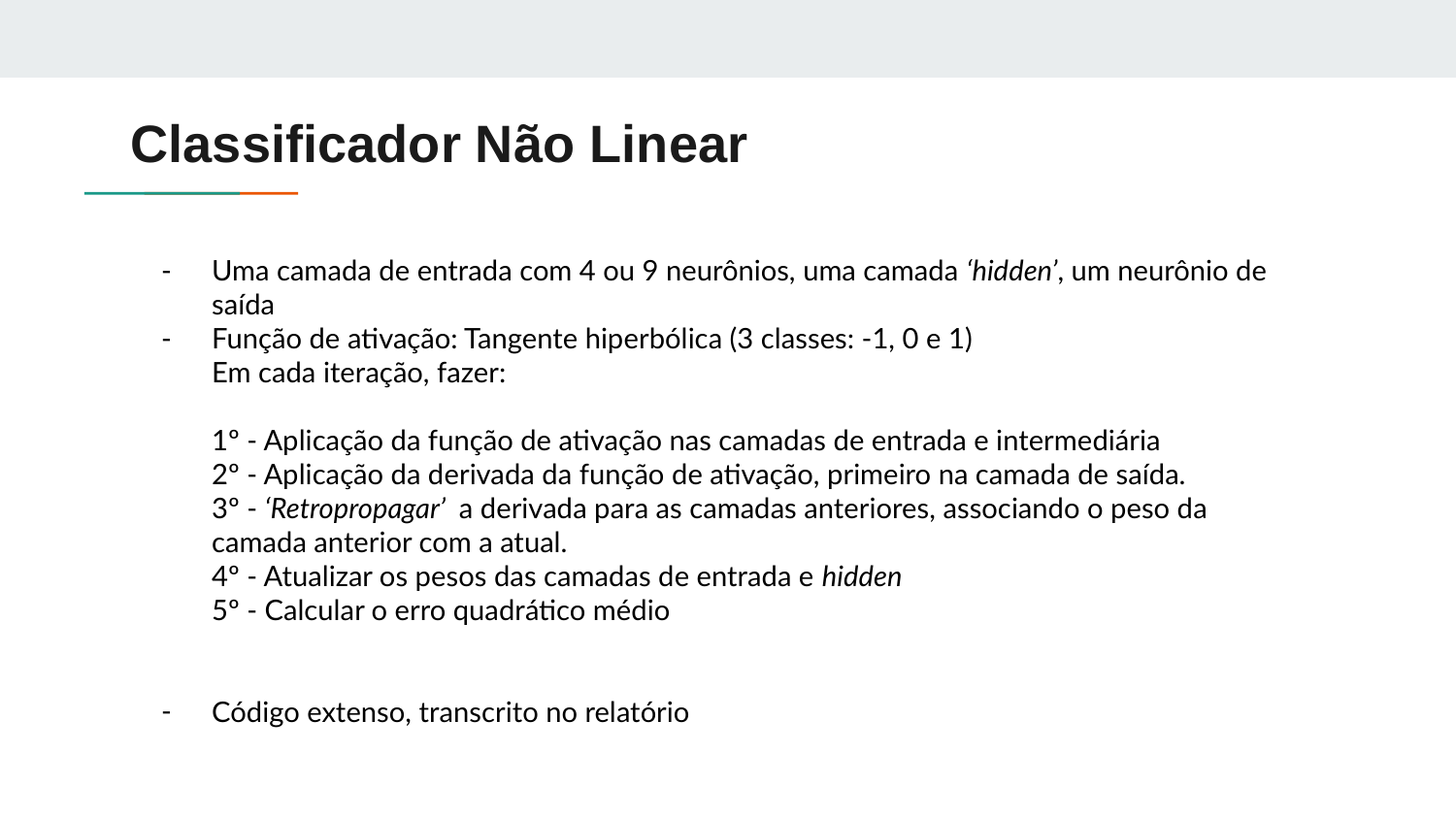

# Classificador Não Linear
Uma camada de entrada com 4 ou 9 neurônios, uma camada ‘hidden’, um neurônio de saída
Função de ativação: Tangente hiperbólica (3 classes: -1, 0 e 1)
Em cada iteração, fazer:

1º - Aplicação da função de ativação nas camadas de entrada e intermediária
2º - Aplicação da derivada da função de ativação, primeiro na camada de saída.
3º - ‘Retropropagar’  a derivada para as camadas anteriores, associando o peso da camada anterior com a atual.
4º - Atualizar os pesos das camadas de entrada e hidden
5º - Calcular o erro quadrático médio

Código extenso, transcrito no relatório